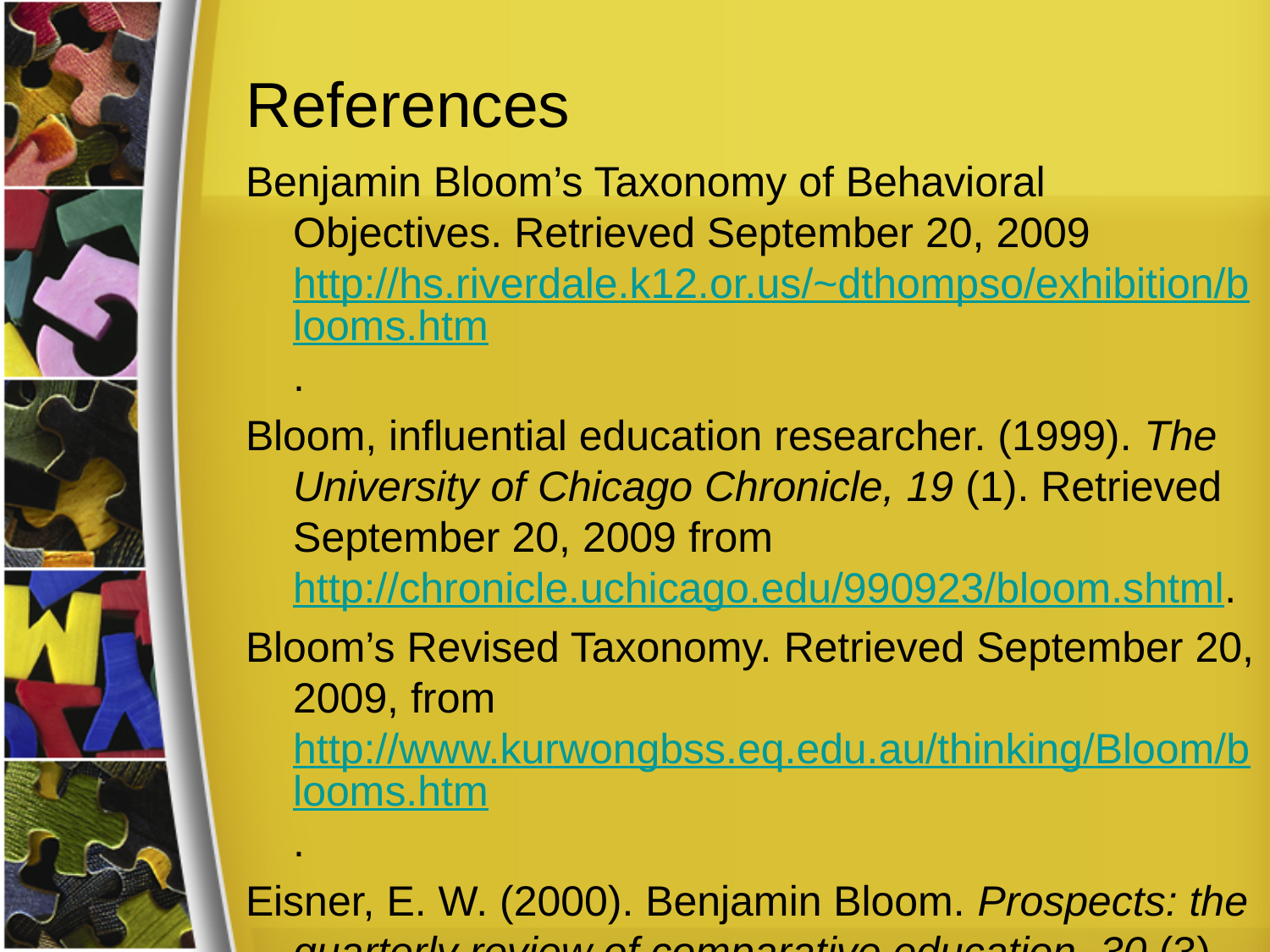

# References
Benjamin Bloom’s Taxonomy of Behavioral Objectives. Retrieved September 20, 2009 http://hs.riverdale.k12.or.us/~dthompso/exhibition/blooms.htm.
Bloom, influential education researcher. (1999). The University of Chicago Chronicle, 19 (1). Retrieved September 20, 2009 from http://chronicle.uchicago.edu/990923/bloom.shtml.
Bloom’s Revised Taxonomy. Retrieved September 20, 2009, from http://www.kurwongbss.eq.edu.au/thinking/Bloom/blooms.htm.
Eisner, E. W. (2000). Benjamin Bloom. Prospects: the quarterly review of comparative education, 30 (3).